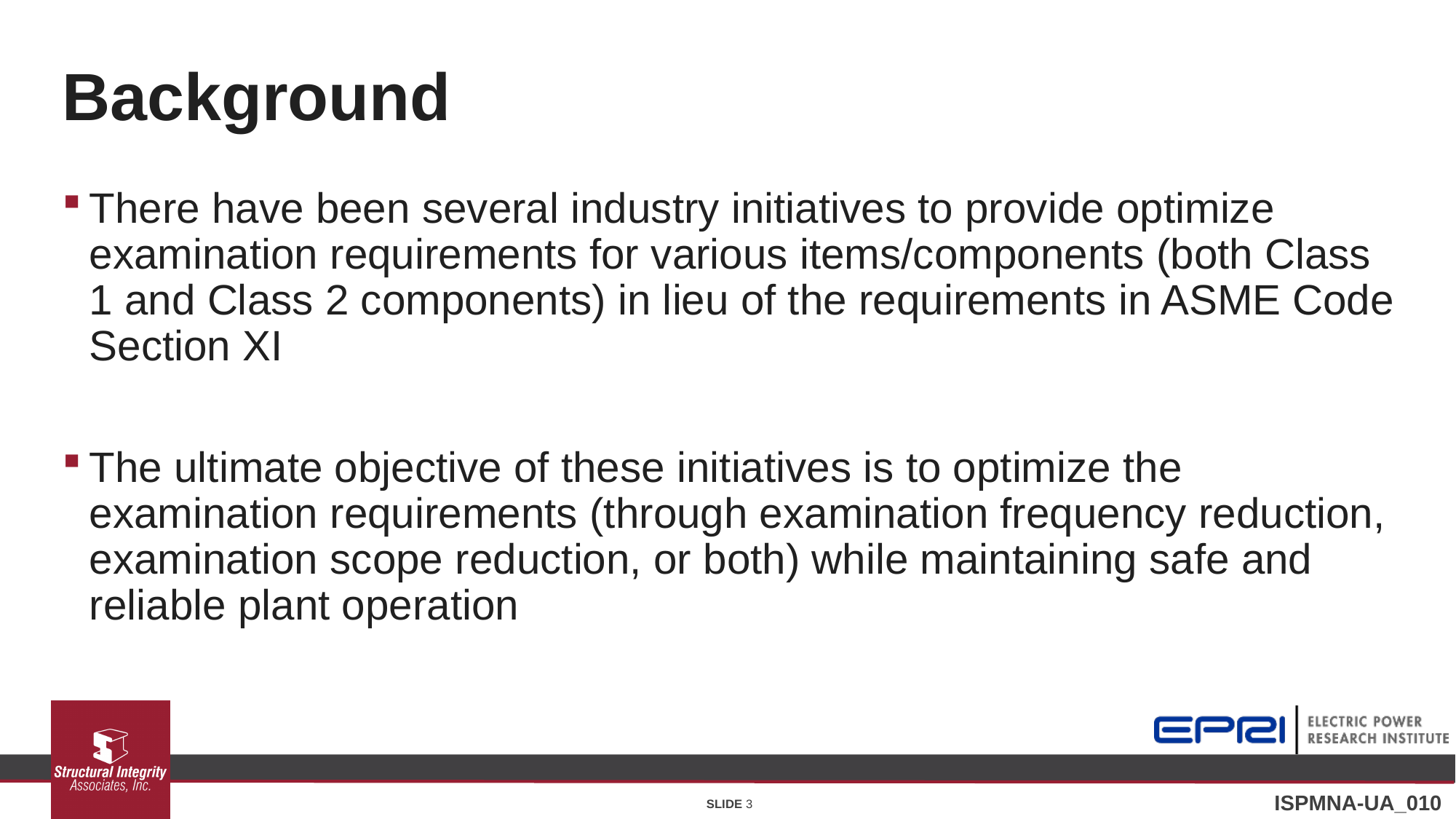

# Background
There have been several industry initiatives to provide optimize examination requirements for various items/components (both Class 1 and Class 2 components) in lieu of the requirements in ASME Code Section XI

The ultimate objective of these initiatives is to optimize the examination requirements (through examination frequency reduction, examination scope reduction, or both) while maintaining safe and reliable plant operation

SLIDE 3